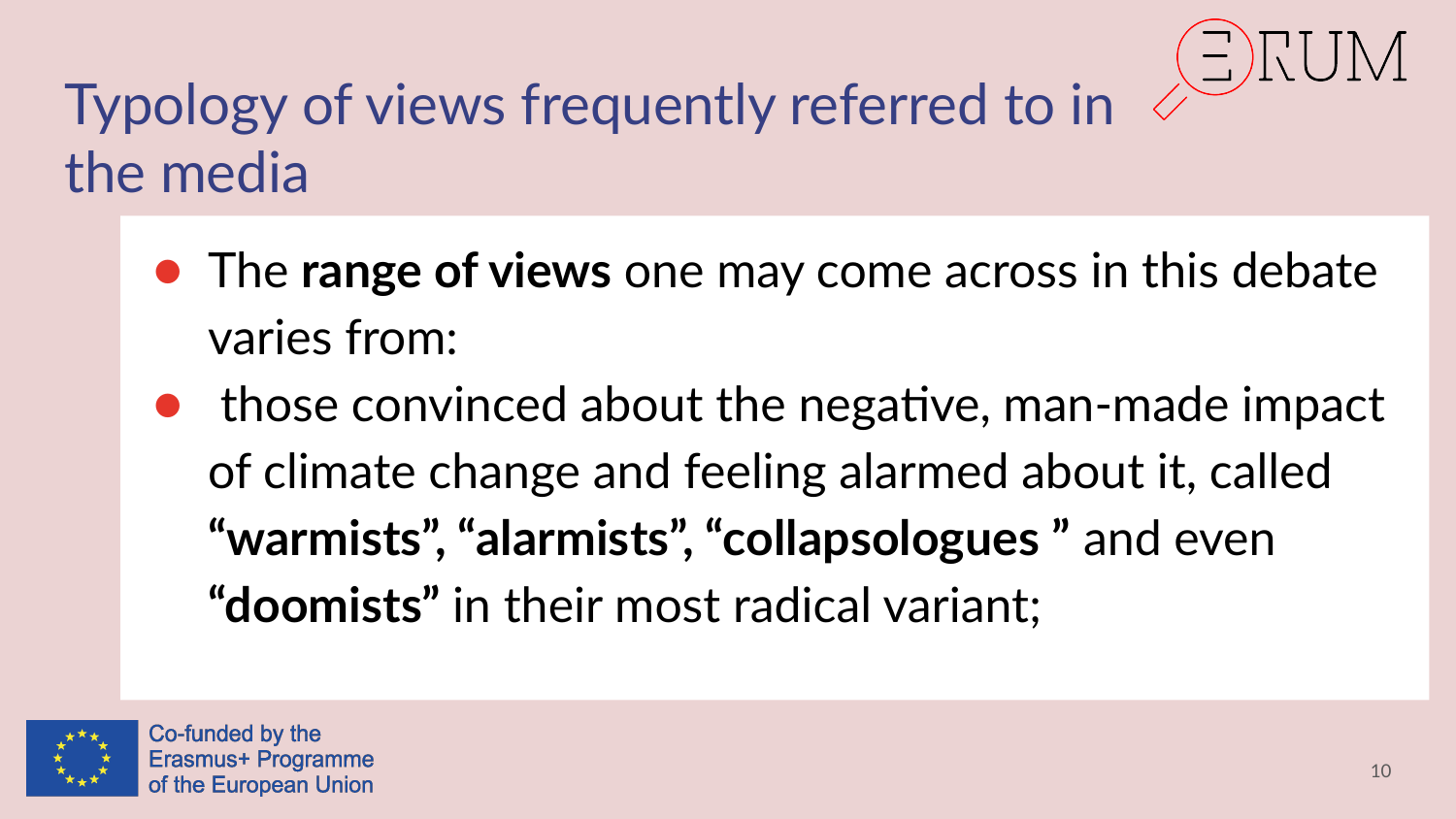

# Typology of views frequently referred to in the media
The range of views one may come across in this debate varies from:
 those convinced about the negative, man-made impact of climate change and feeling alarmed about it, called “warmists”, “alarmists”, “collapsologues ” and even “doomists” in their most radical variant;

10